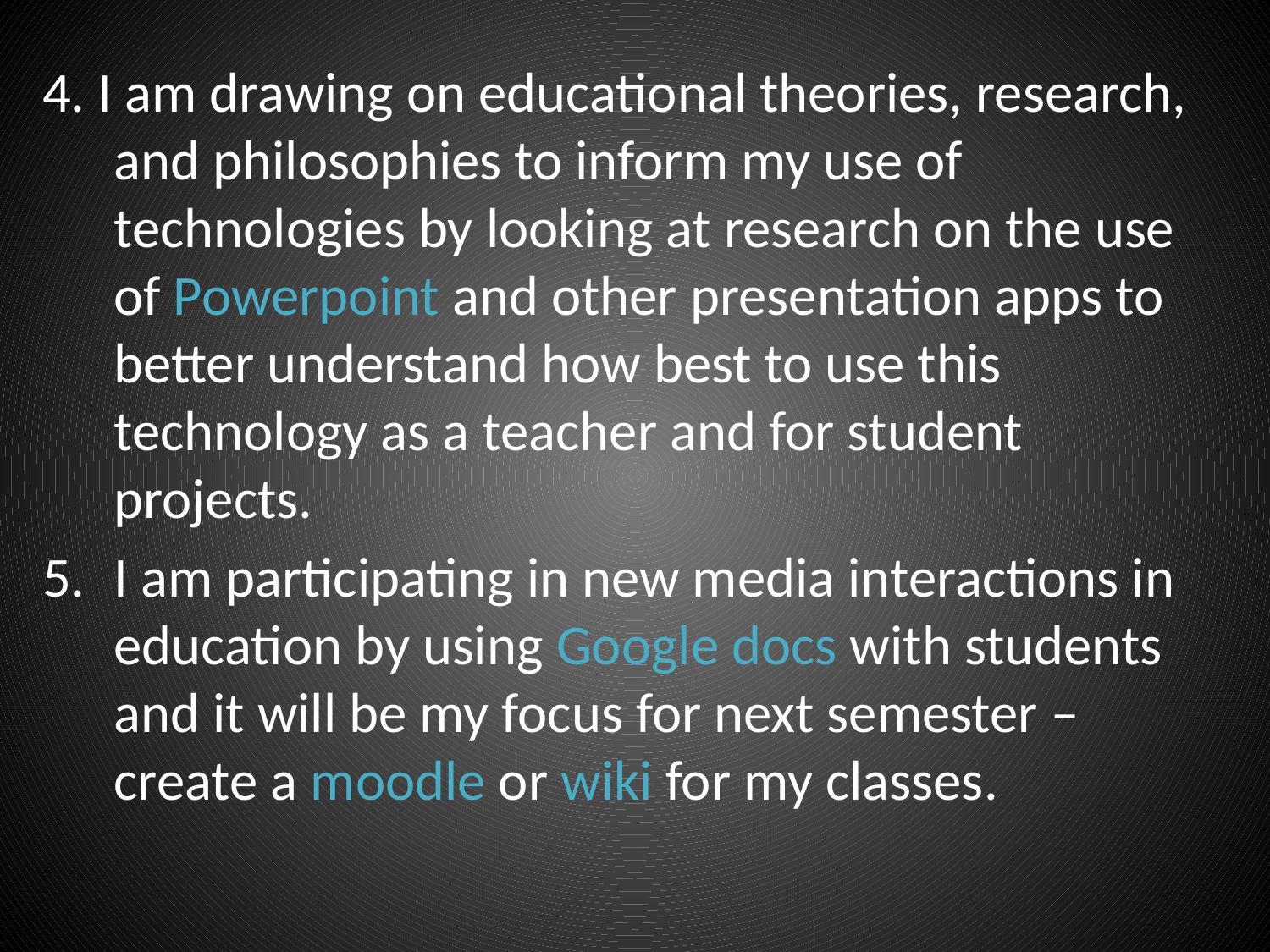

4. I am drawing on educational theories, research, and philosophies to inform my use of technologies by looking at research on the use of Powerpoint and other presentation apps to better understand how best to use this technology as a teacher and for student projects.
5.	I am participating in new media interactions in education by using Google docs with students and it will be my focus for next semester – create a moodle or wiki for my classes.